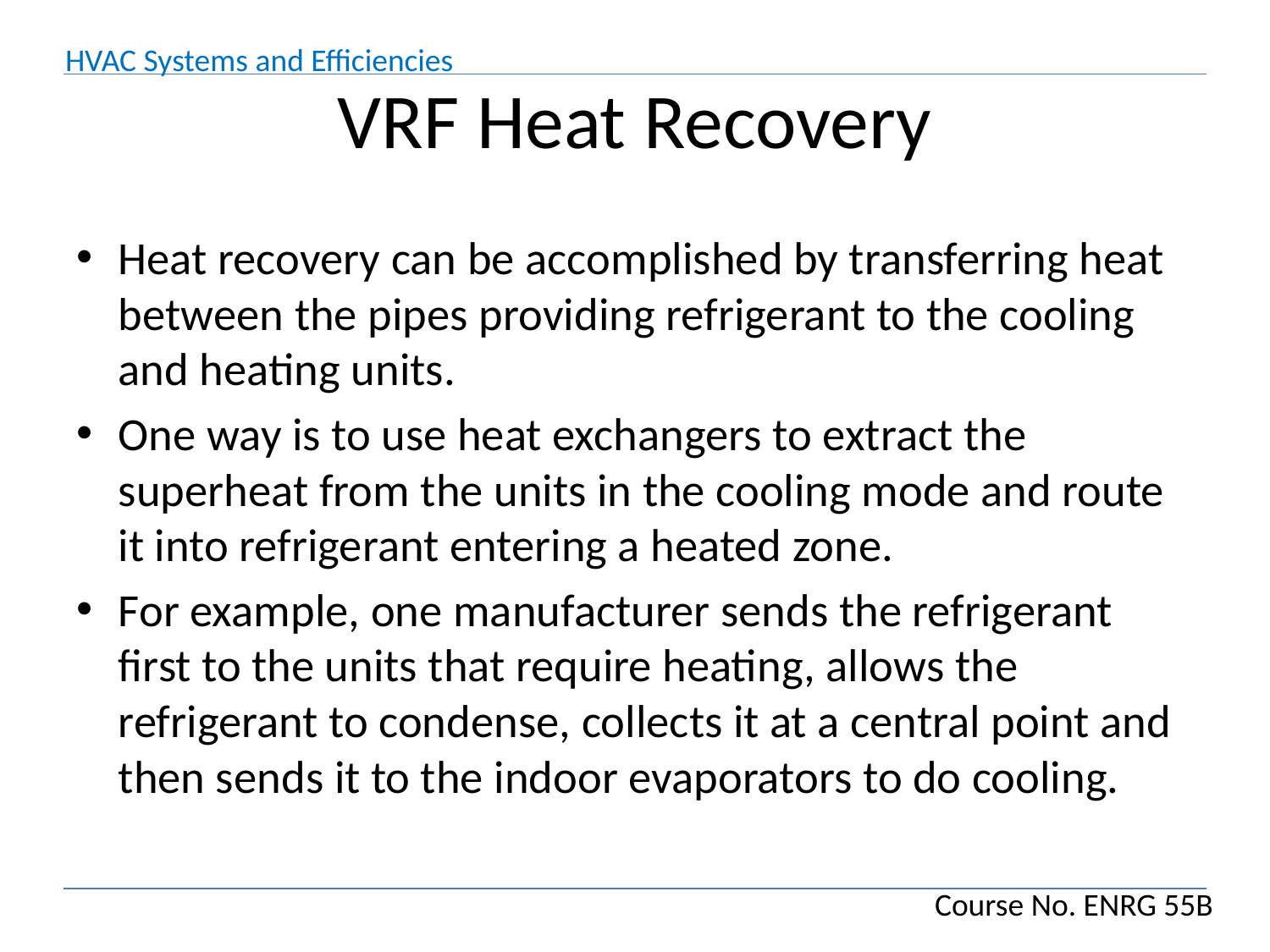

# VRF Heat Recovery
Heat recovery can be accomplished by transferring heat between the pipes providing refrigerant to the cooling and heating units.
One way is to use heat exchangers to extract the superheat from the units in the cooling mode and route it into refrigerant entering a heated zone.
For example, one manufacturer sends the refrigerant first to the units that require heating, allows the refrigerant to condense, collects it at a central point and then sends it to the indoor evaporators to do cooling.